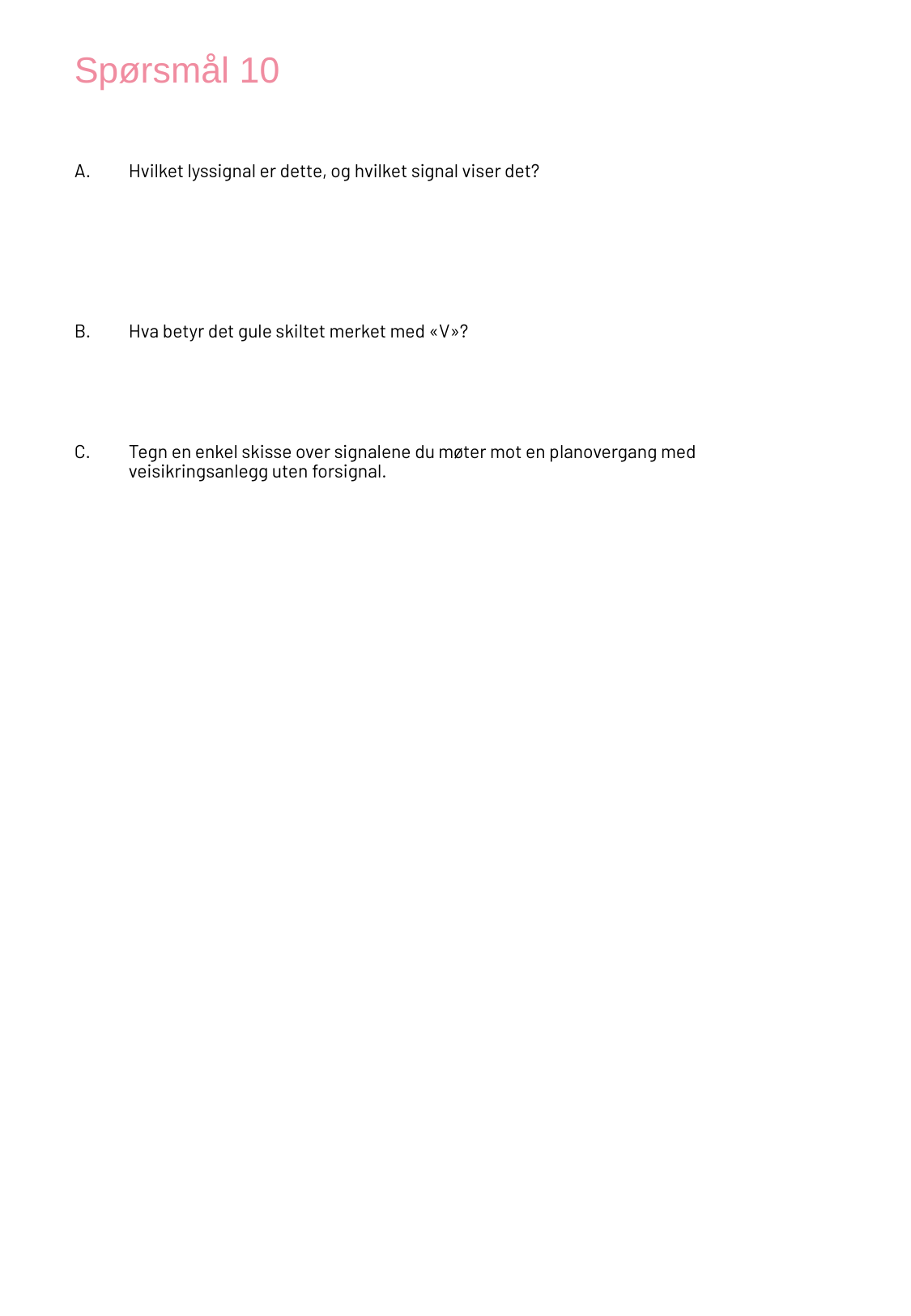

Spørsmål 10
Hvilket lyssignal er dette, og hvilket signal viser det?

Hva betyr det gule skiltet merket med «V»?

Tegn en enkel skisse over signalene du møter mot en planovergang med veisikringsanlegg uten forsignal.